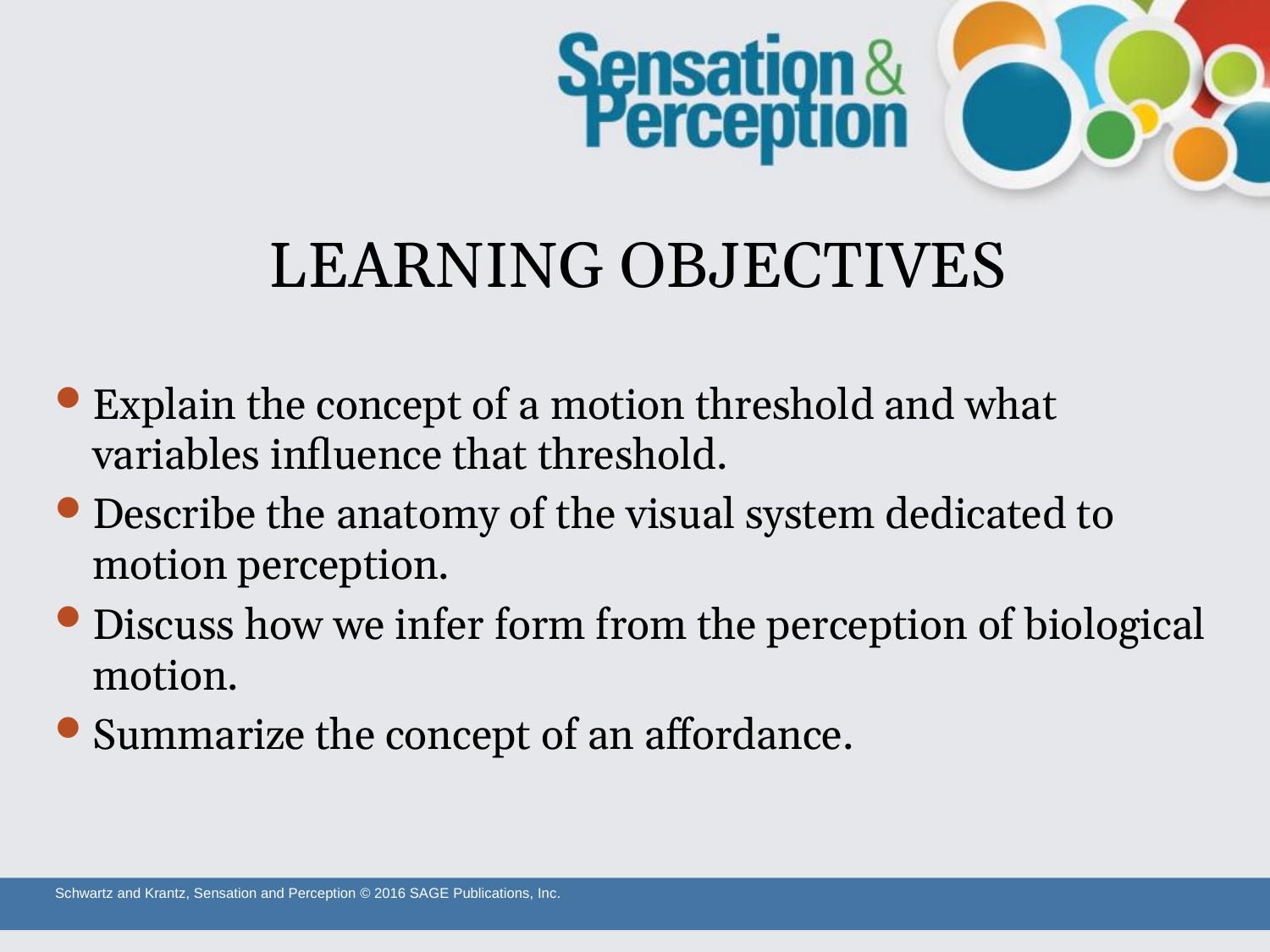

# LEARNING OBJECTIVES
Explain the concept of a motion threshold and what variables influence that threshold.
Describe the anatomy of the visual system dedicated to motion perception.
Discuss how we infer form from the perception of biological motion.
Summarize the concept of an affordance.
Schwartz and Krantz, Sensation and Perception © 2016 SAGE Publications, Inc.